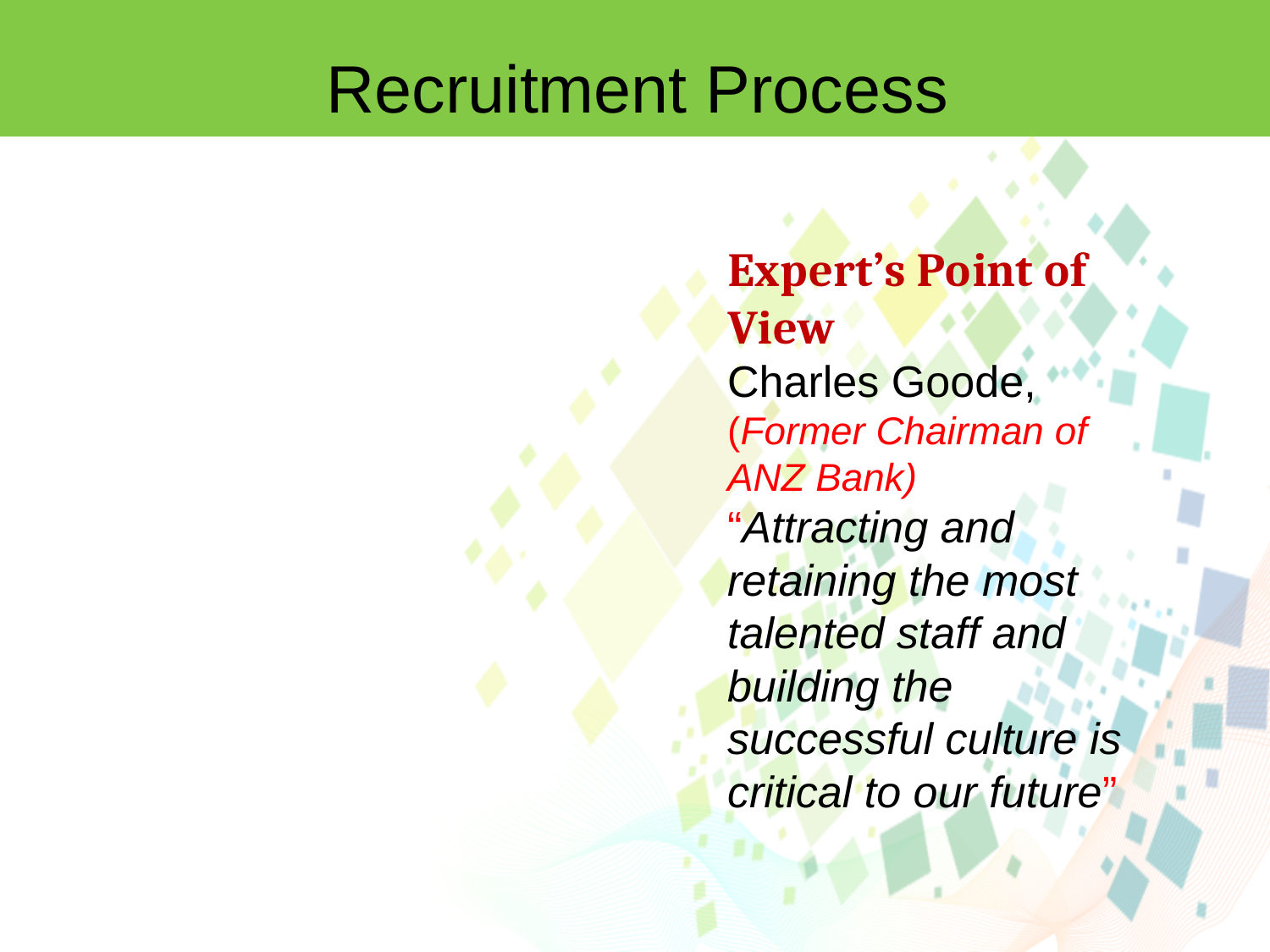

Recruitment Process
Expert’s Point of View
Charles Goode, (Former Chairman of ANZ Bank)
“Attracting and retaining the most talented staff and building the successful culture is critical to our future”